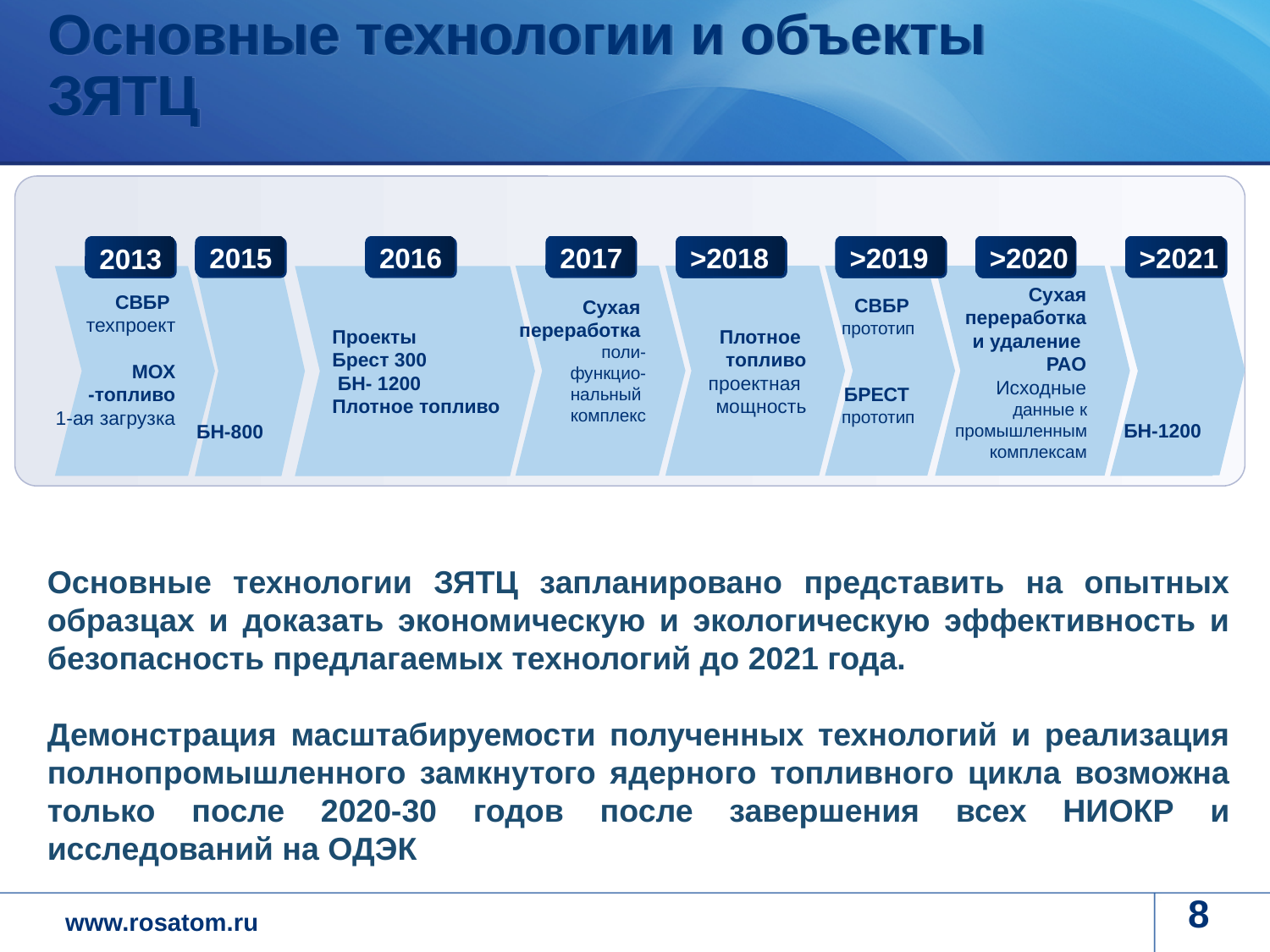

Основные технологии и объекты ЗЯТЦ

2017
>2018
>2019
>2020
>2021
2015
2016
2013

БН-1200

Сухая
переработка
поли-
функцио-
нальный
комплекс

Плотное
топливо
    проектная
мощность

СВБР
прототип

БРЕСТ
прототип

Сухая
переработка
и удаление
РАО
Исходные
 данные к
промышленным
комплексам

СВБР
техпроект

МОХ
-топливо
1-ая загрузка

БН-800

Проекты
Брест 300
 БН- 1200
Плотное топливо
Основные технологии ЗЯТЦ запланировано представить на опытных образцах и доказать экономическую и экологическую эффективность и безопасность предлагаемых технологий до 2021 года.

Демонстрация масштабируемости полученных технологий и реализация полнопромышленного замкнутого ядерного топливного цикла возможна только после 2020-30 годов после завершения всех НИОКР и исследований на ОДЭК
8